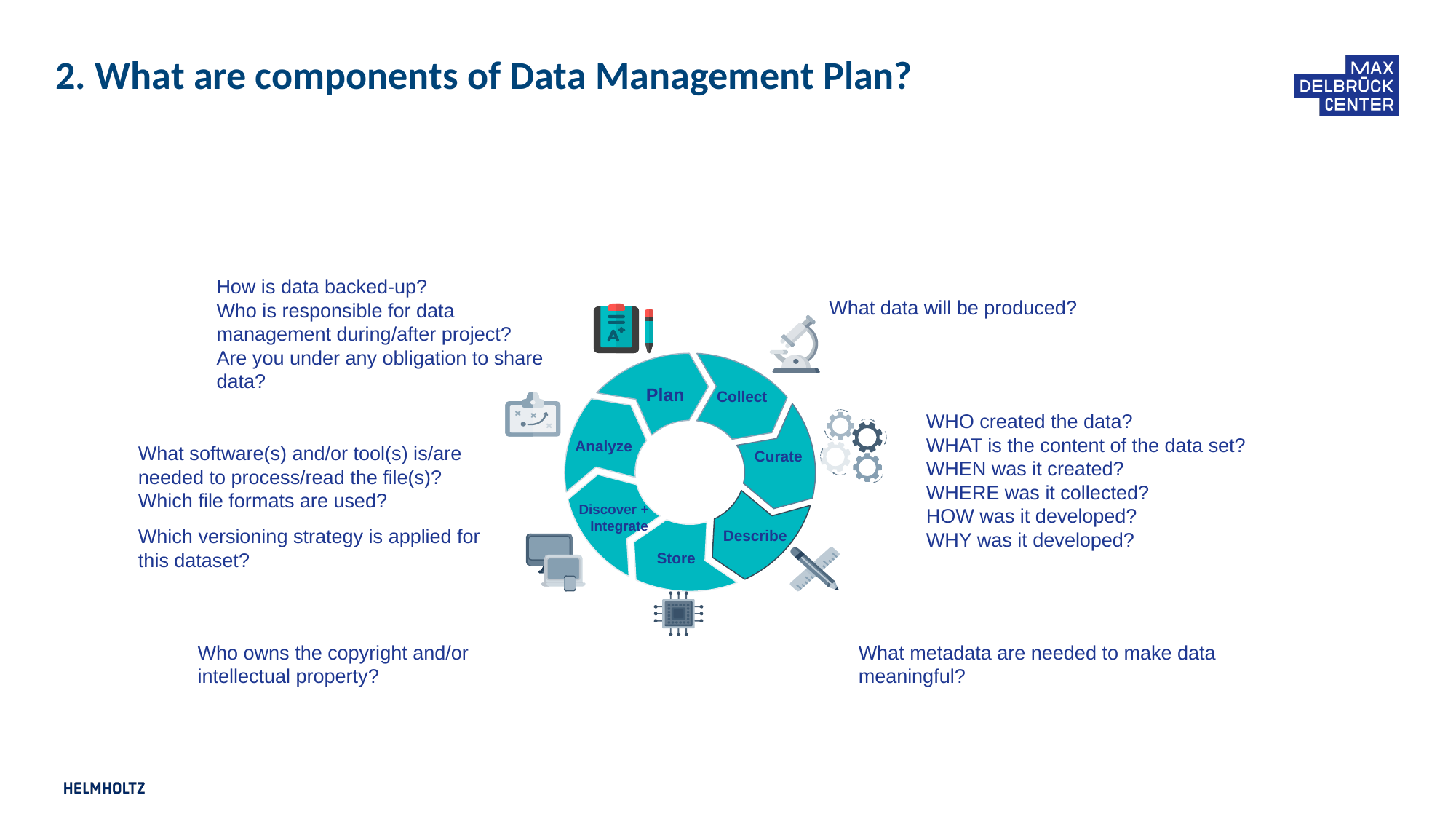

# 2. What are components of Data Management Plan?

How is data backed-up?
Who is responsible for data management during/after project?
Are you under any obligation to share data?
What data will be produced?

     Plan
Collect
Analyze
Curate
Discover +    Integrate

Describe
  Store

WHO created the data?
WHAT is the content of the data set?
WHEN was it created?
WHERE was it collected?
HOW was it developed?
WHY was it developed?

What software(s) and/or tool(s) is/are needed to process/read the file(s)?
Which file formats are used?
Which versioning strategy is applied for this dataset?

Who owns the copyright and/or  intellectual property?
What metadata are needed to make data meaningful?